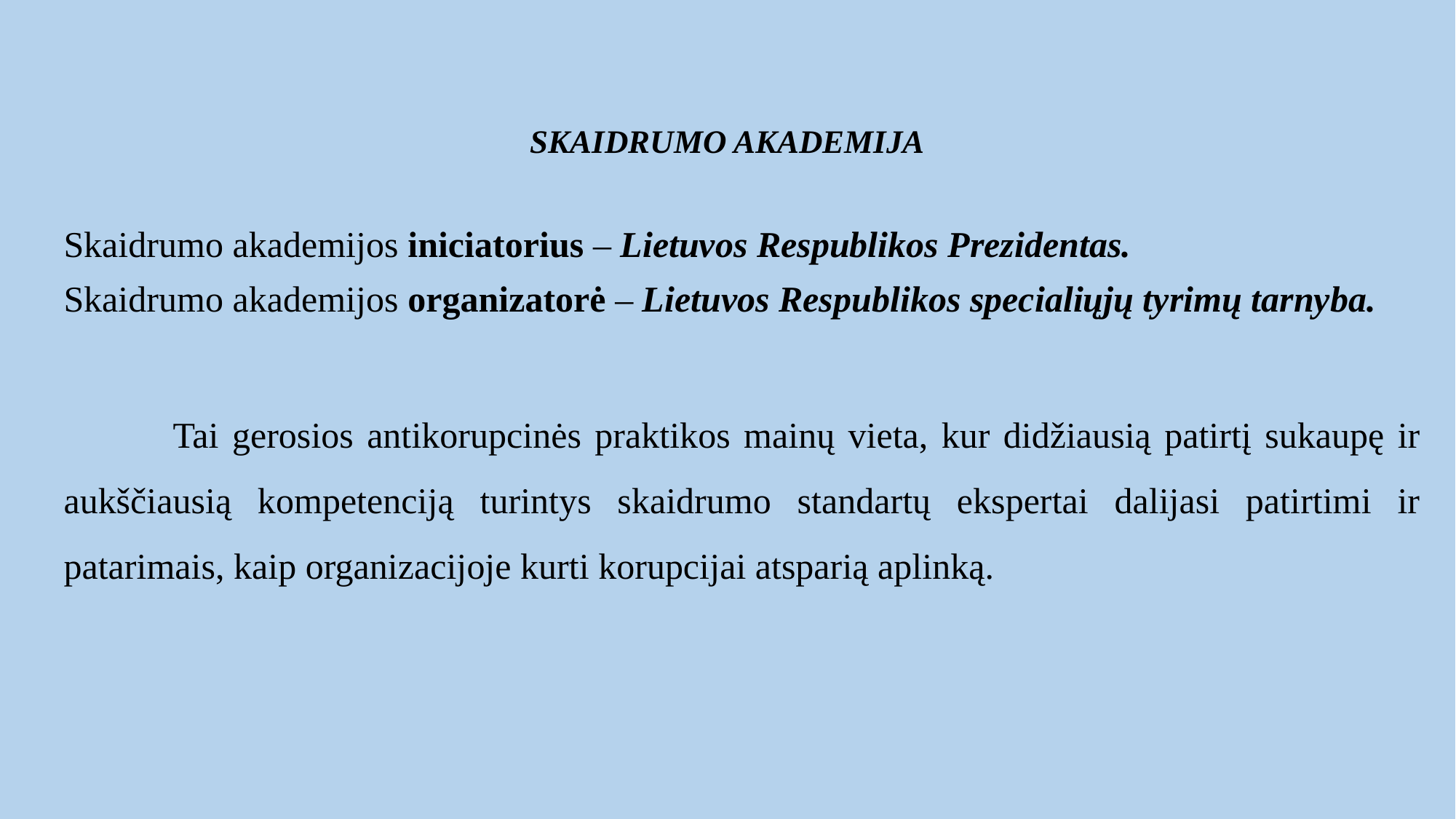

# SKAIDRUMO AKADEMIJA

Skaidrumo akademijos iniciatorius – Lietuvos Respublikos Prezidentas.
Skaidrumo akademijos organizatorė – Lietuvos Respublikos specialiųjų tyrimų tarnyba.

	Tai gerosios antikorupcinės praktikos mainų vieta, kur didžiausią patirtį sukaupę ir aukščiausią kompetenciją turintys skaidrumo standartų ekspertai dalijasi patirtimi ir patarimais, kaip organizacijoje kurti korupcijai atsparią aplinką.